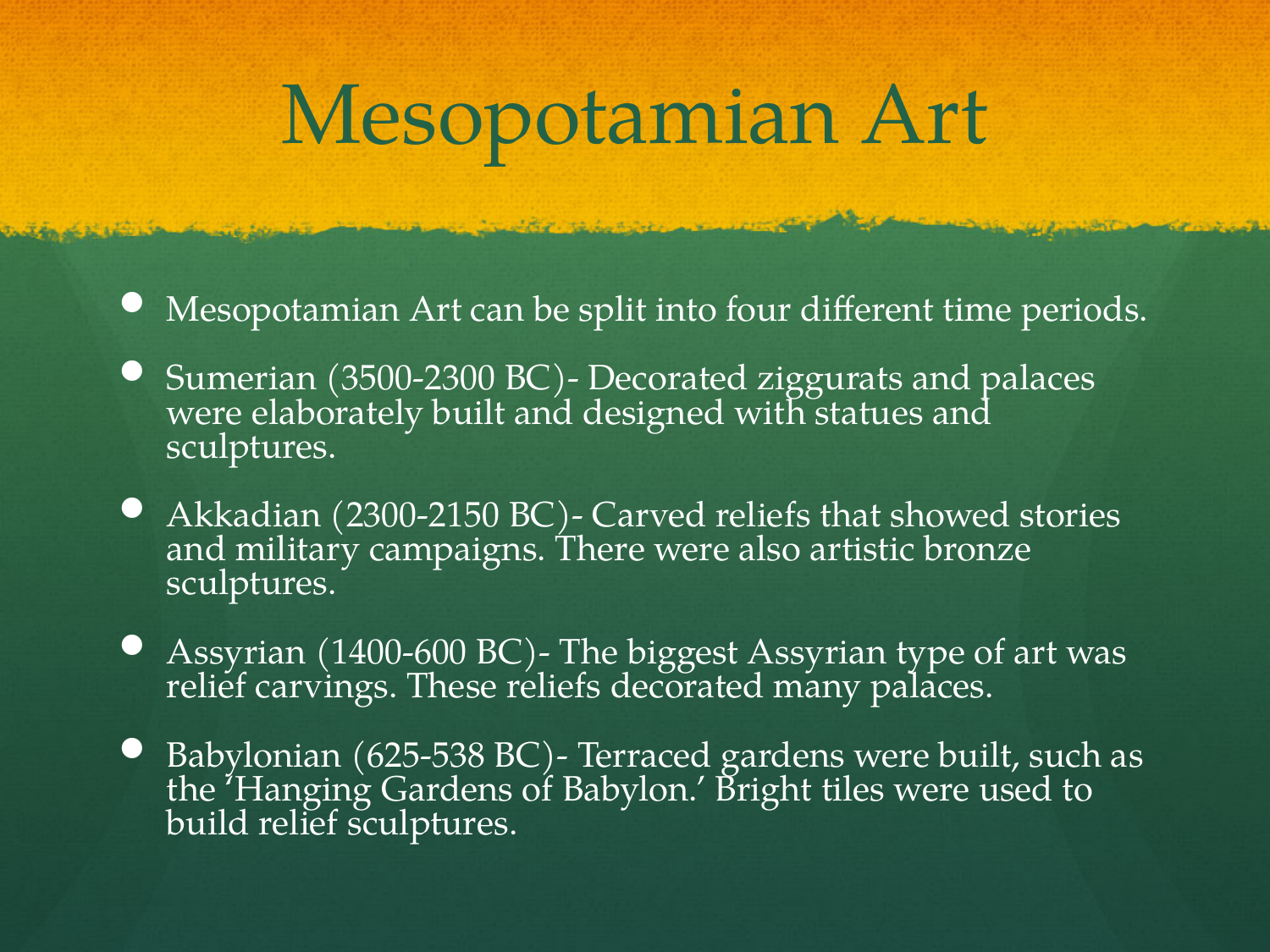

# Mesopotamian Art
Mesopotamian Art can be split into four different time periods.
Sumerian (3500-2300 BC)- Decorated ziggurats and palaces were elaborately built and designed with statues and sculptures.
Akkadian (2300-2150 BC)- Carved reliefs that showed stories and military campaigns. There were also artistic bronze sculptures.
Assyrian (1400-600 BC)- The biggest Assyrian type of art was relief carvings. These reliefs decorated many palaces.
Babylonian (625-538 BC)- Terraced gardens were built, such as the ‘Hanging Gardens of Babylon.’ Bright tiles were used to build relief sculptures.